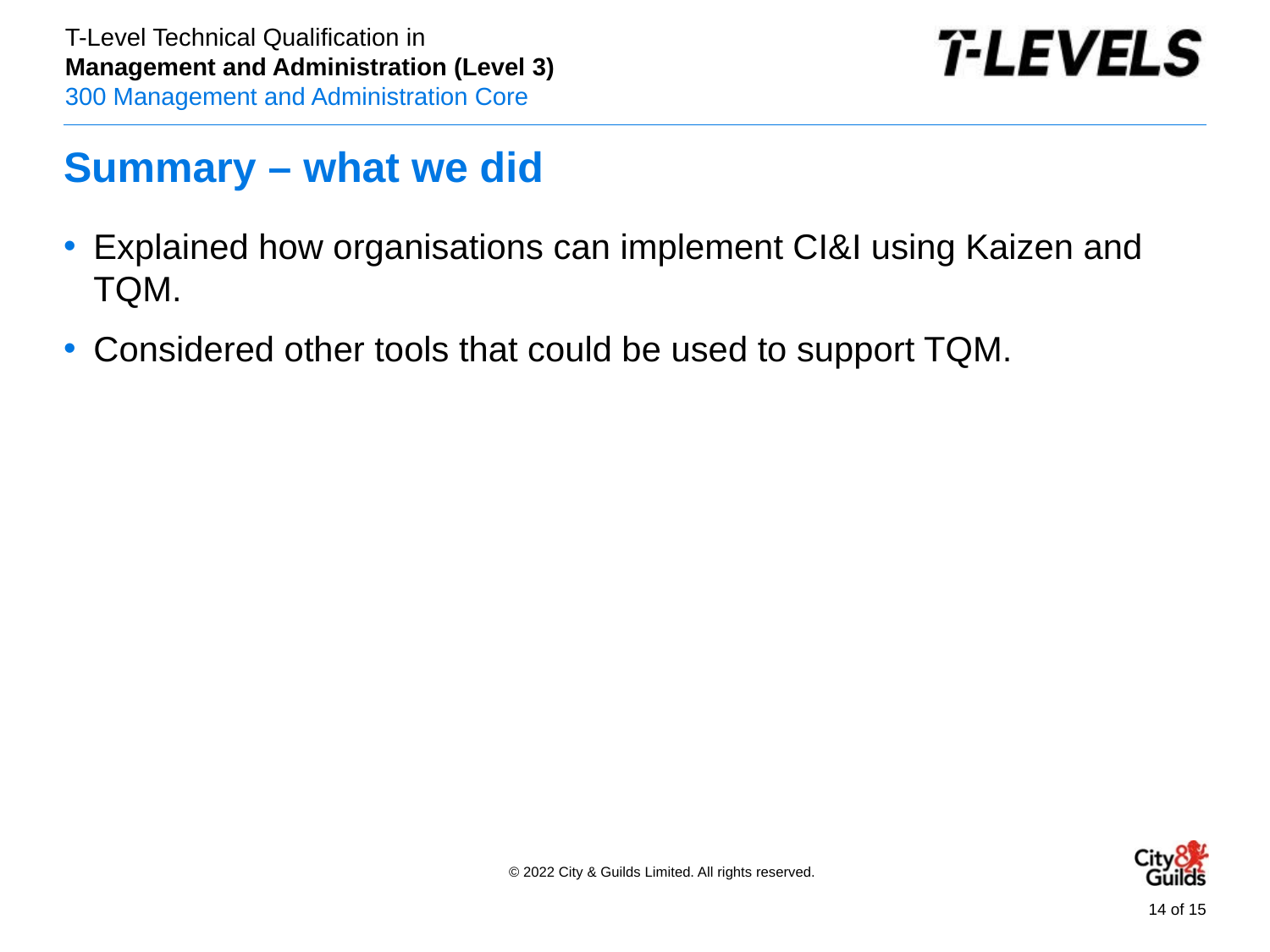

# Summary – what we did
Explained how organisations can implement CI&I using Kaizen and TQM.
Considered other tools that could be used to support TQM.